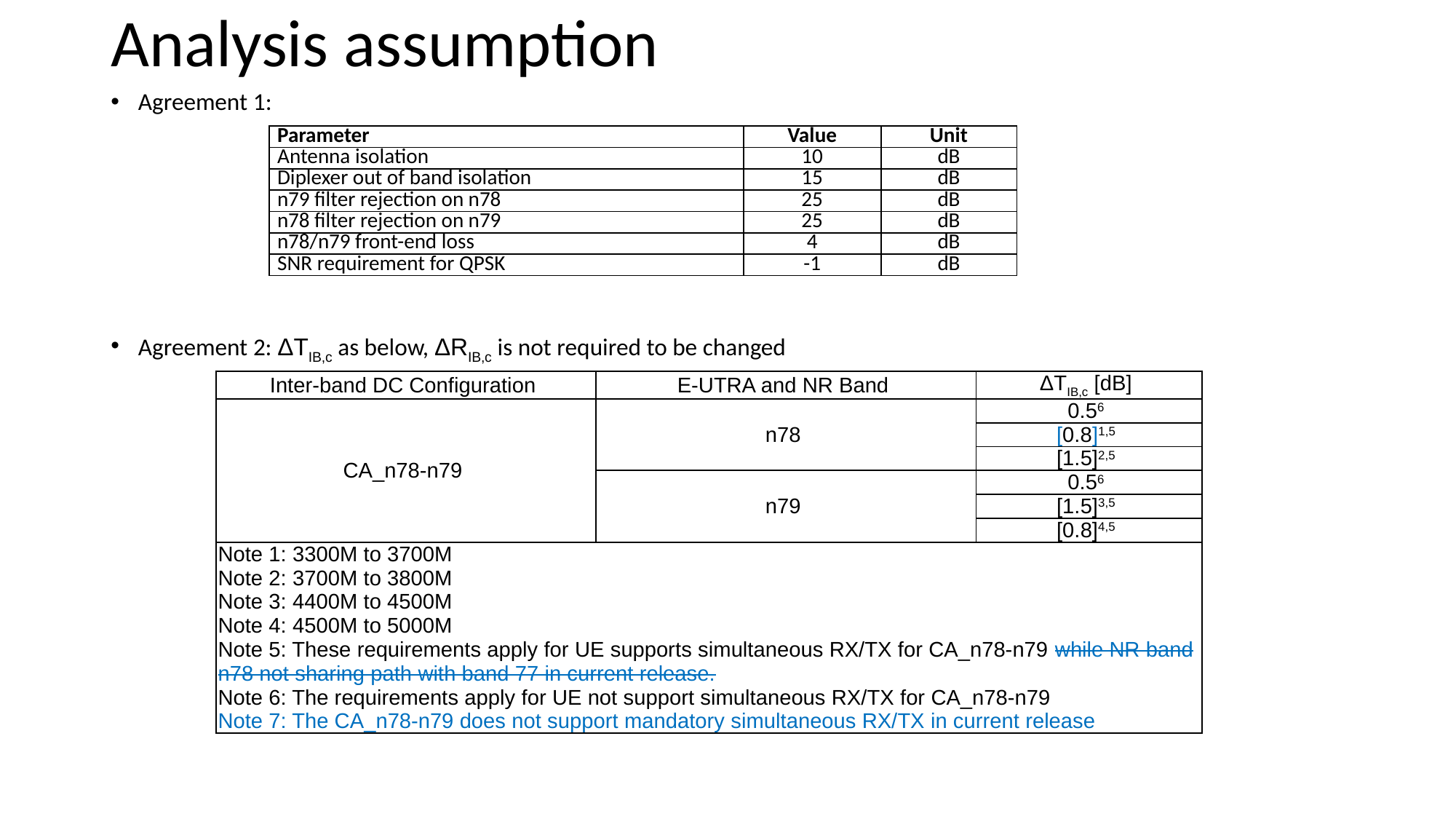

# Analysis assumption
Agreement 1:
| Parameter | Value | Unit |
| --- | --- | --- |
| Antenna isolation | 10 | dB |
| Diplexer out of band isolation | 15 | dB |
| n79 filter rejection on n78 | 25 | dB |
| n78 filter rejection on n79 | 25 | dB |
| n78/n79 front-end loss | 4 | dB |
| SNR requirement for QPSK | -1 | dB |
Agreement 2: ΔTIB,c as below, ΔRIB,c is not required to be changed

| Inter-band DC Configuration | E-UTRA and NR Band | ΔTIB,c [dB] |
| --- | --- | --- |
| CA\_n78-n79 | n78 | 0.56 |
|  |  | [0.8]1,5 |
|  |  | [1.5]2,5 |
|  | n79 | 0.56 |
|  |  | [1.5]3,5 |
|  |  | [0.8]4,5 |
| Note 1: 3300M to 3700M Note 2: 3700M to 3800M Note 3: 4400M to 4500M Note 4: 4500M to 5000M Note 5: These requirements apply for UE supports simultaneous RX/TX for CA\_n78-n79 while NR band n78 not sharing path with band 77 in current release. Note 6: The requirements apply for UE not support simultaneous RX/TX for CA\_n78-n79 Note 7: The CA\_n78-n79 does not support mandatory simultaneous RX/TX in current release |  |  |